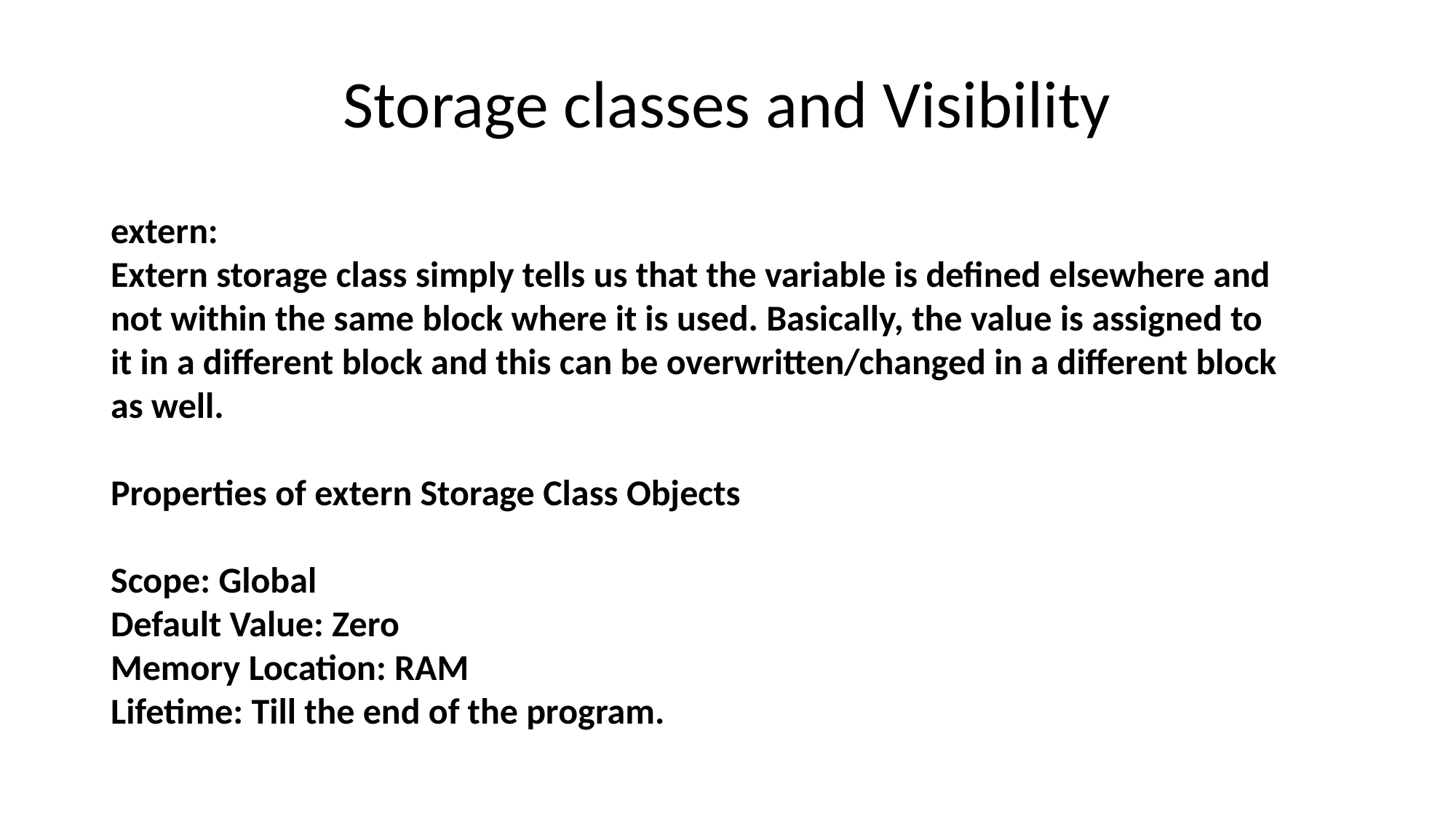

# Storage classes and Visibility

extern:
Extern storage class simply tells us that the variable is defined elsewhere and not within the same block where it is used. Basically, the value is assigned to it in a different block and this can be overwritten/changed in a different block as well.

Properties of extern Storage Class Objects

Scope: Global
Default Value: Zero
Memory Location: RAM
Lifetime: Till the end of the program.